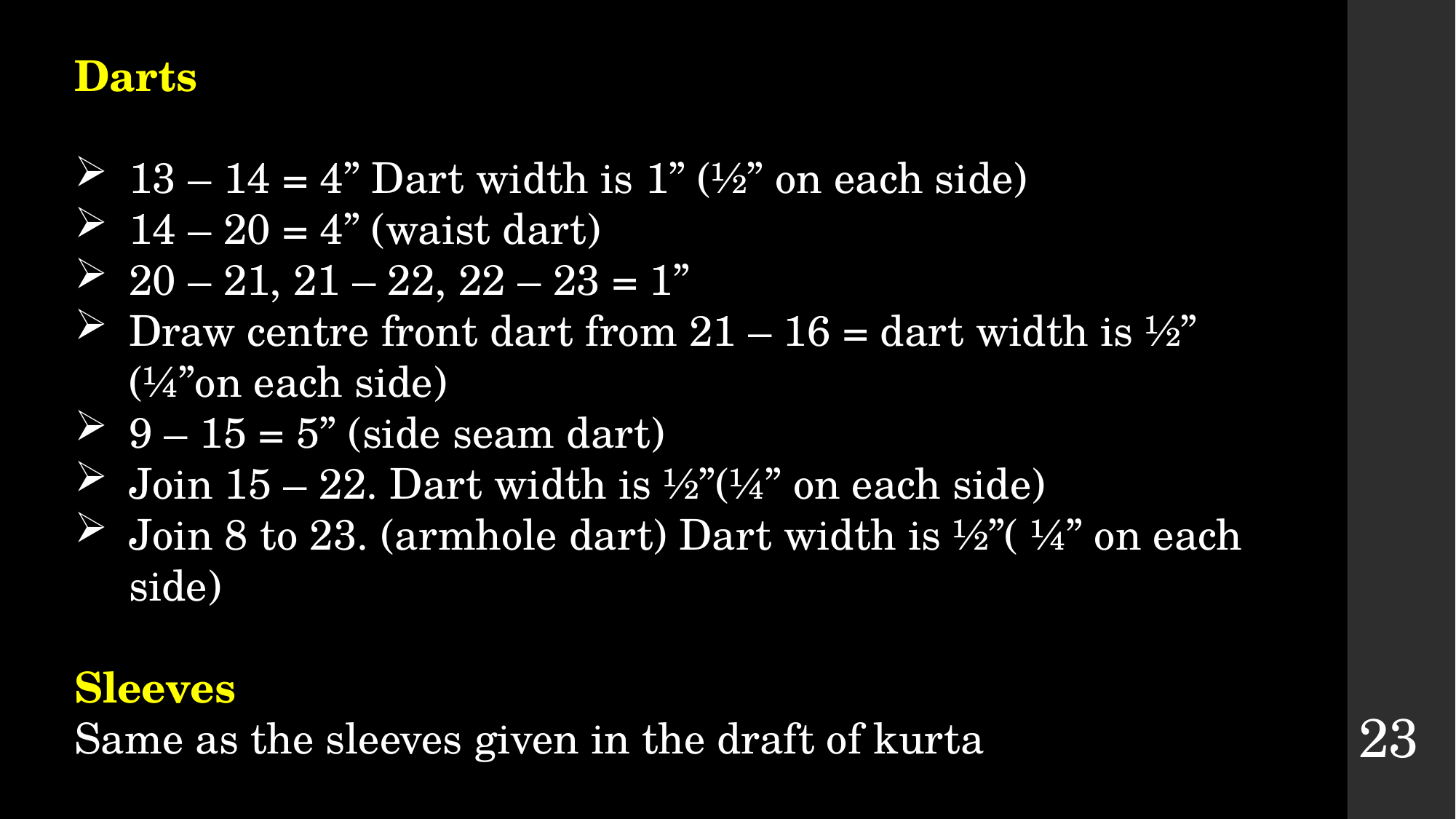

Darts

13 – 14 = 4” Dart width is 1” (½” on each side)
14 – 20 = 4” (waist dart)
20 – 21, 21 – 22, 22 – 23 = 1”
Draw centre front dart from 21 – 16 = dart width is ½” (¼”on each side)
9 – 15 = 5” (side seam dart)
Join 15 – 22. Dart width is ½”(¼” on each side)
Join 8 to 23. (armhole dart) Dart width is ½”( ¼” on each side)

Sleeves
Same as the sleeves given in the draft of kurta
23